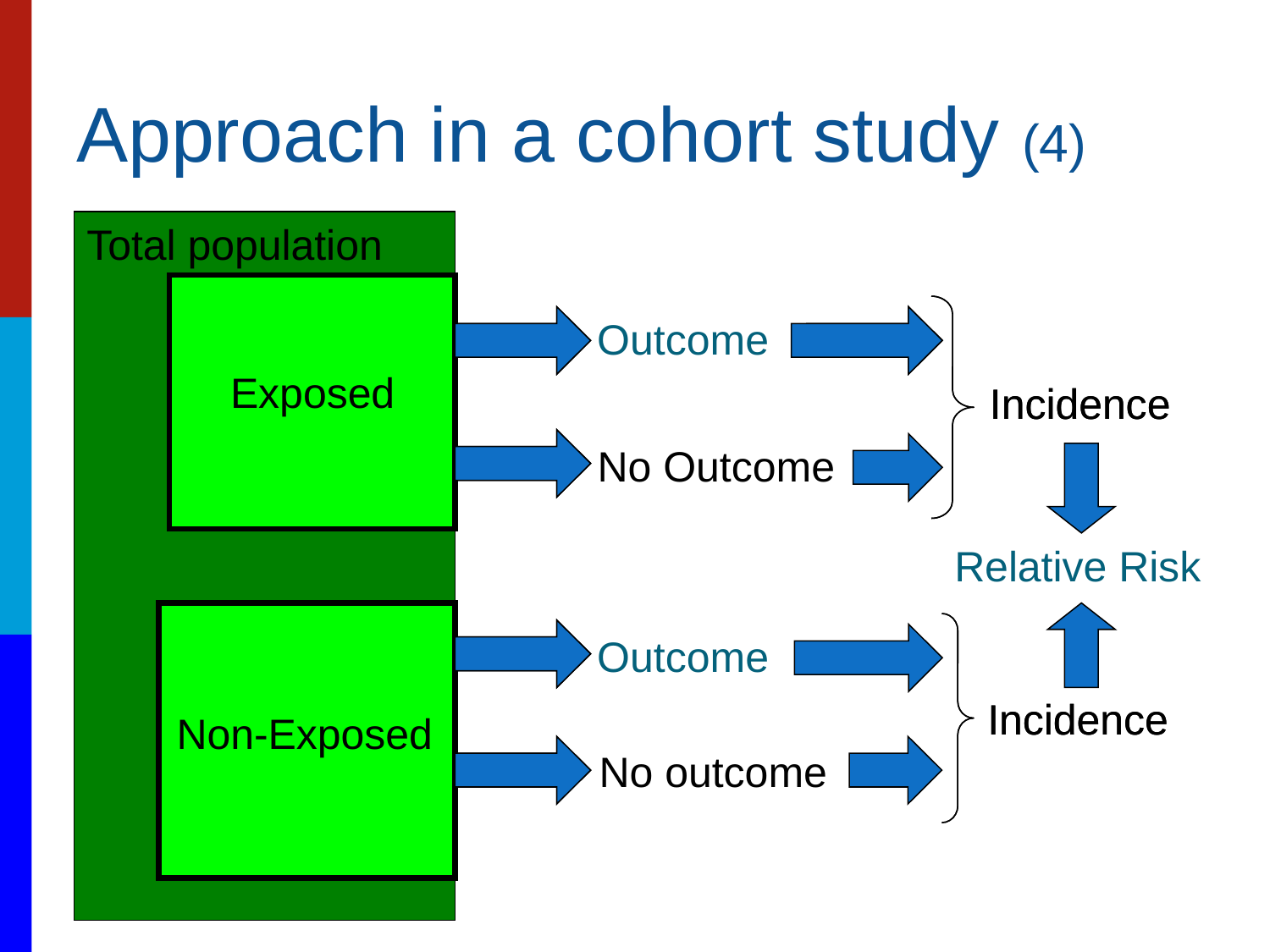

# Approach in a cohort study (4)

Total population

Exposed
Incidence

Incidence
Non-Exposed

Total population

Exposed
Incidence

Incidence
Non-Exposed

Outcome
No Outcome

Relative Risk

Outcome

No outcome